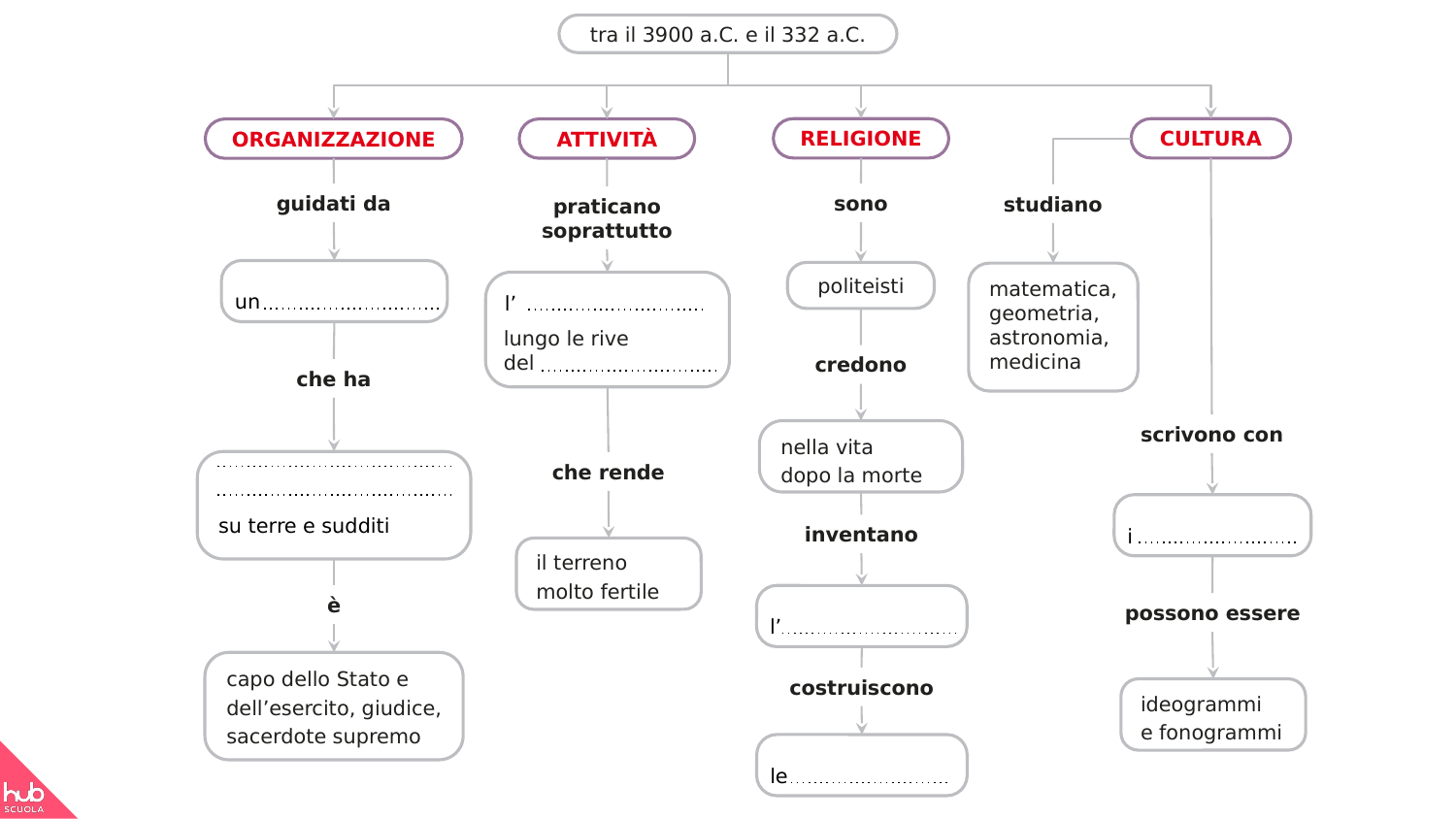

tra il 3900 a.C. e il 332 a.C.
RELIGIONE
CULTURA
ATTIVITÀ
ORGANIZZAZIONE
sono
guidati da
studiano
praticano soprattutto

un
politeisti
matematica,
geometria,
astronomia,
medicina

l’
lungo le rive
del
credono
che ha
scrivono con
nella vita
dopo la morte

su terre e sudditi
che rende

i
inventano
il terreno
molto fertile
è

l’
possono essere
capo dello Stato e
dell’esercito, giudice,
sacerdote supremo
costruiscono
ideogrammi
e fonogrammi

le